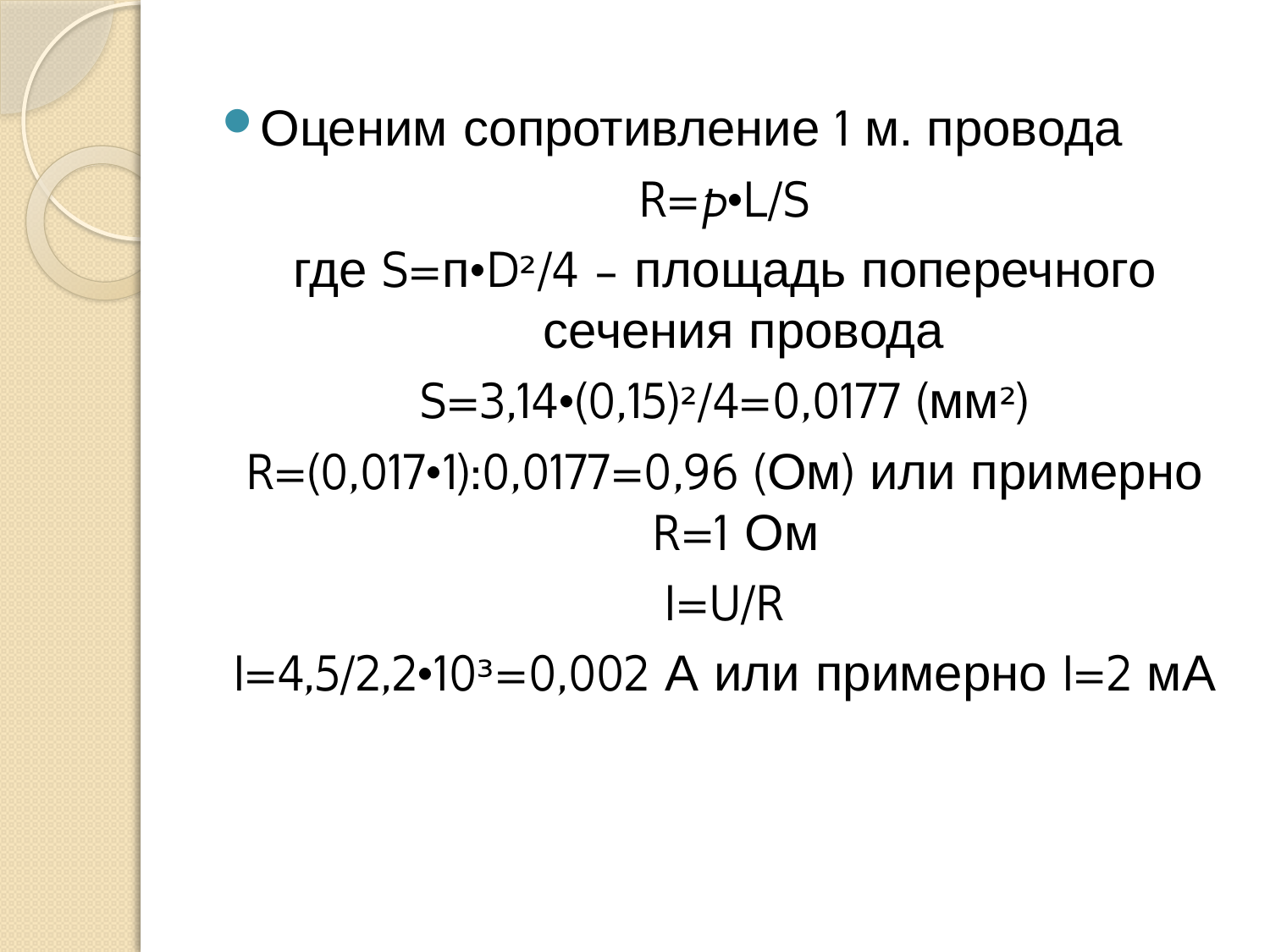

Оценим сопротивление 1 м. провода
R=p•L/S
где S=п•D²/4 – площадь поперечного сечения провода
S=3,14•(0,15)²/4=0,0177 (мм²)
R=(0,017•1):0,0177=0,96 (Ом) или примерно R=1 Ом
I=U/R
I=4,5/2,2•10³=0,002 А или примерно I=2 мА